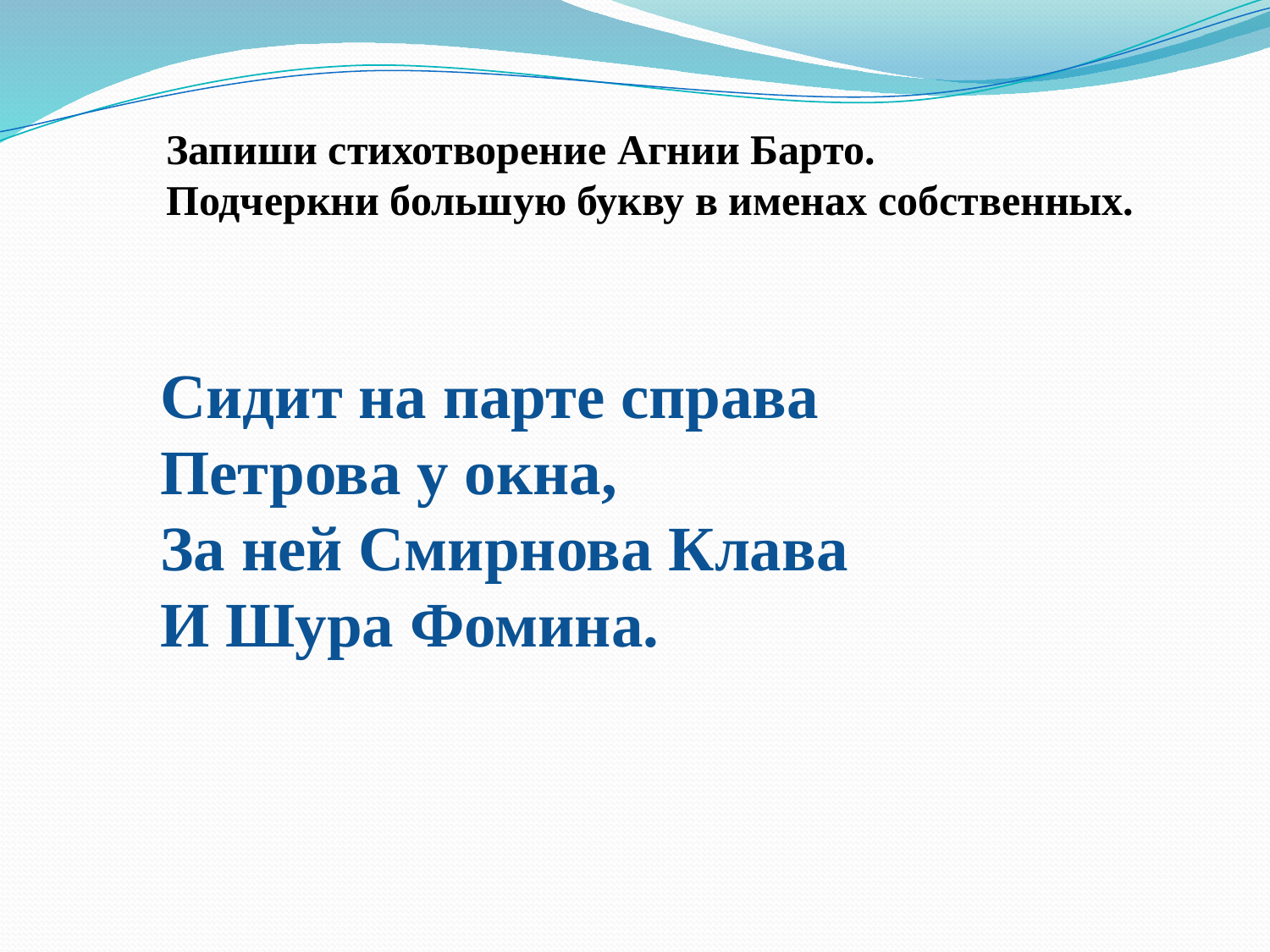

Запиши стихотворение Агнии Барто.
Подчеркни большую букву в именах собственных.
Сидит на парте справа
Петрова у окна,
За ней Смирнова Клава
И Шура Фомина.